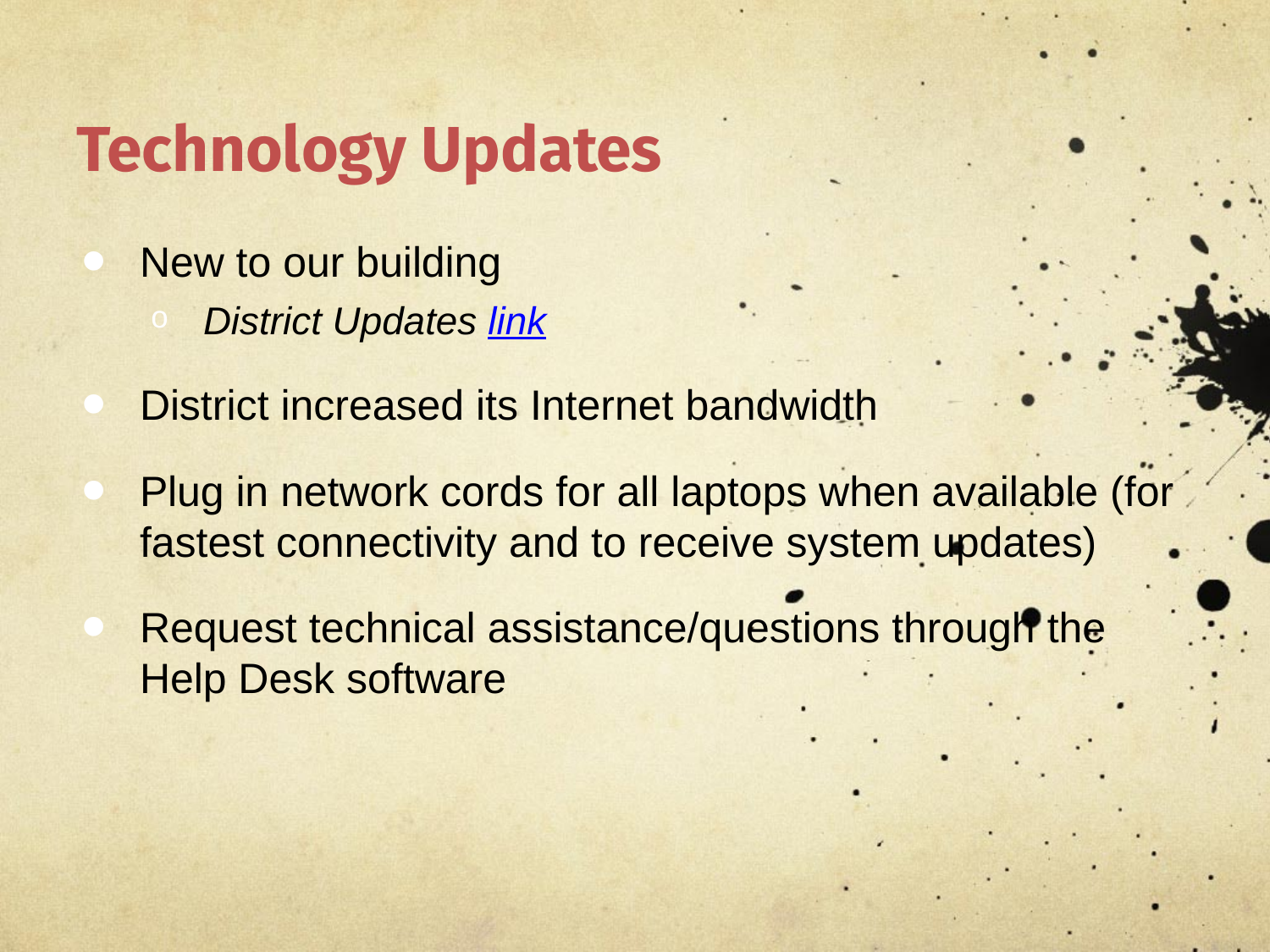

# Technology Updates
New to our building
District Updates link
District increased its Internet bandwidth
Plug in network cords for all laptops when available (for fastest connectivity and to receive system updates)
Request technical assistance/questions through the Help Desk software